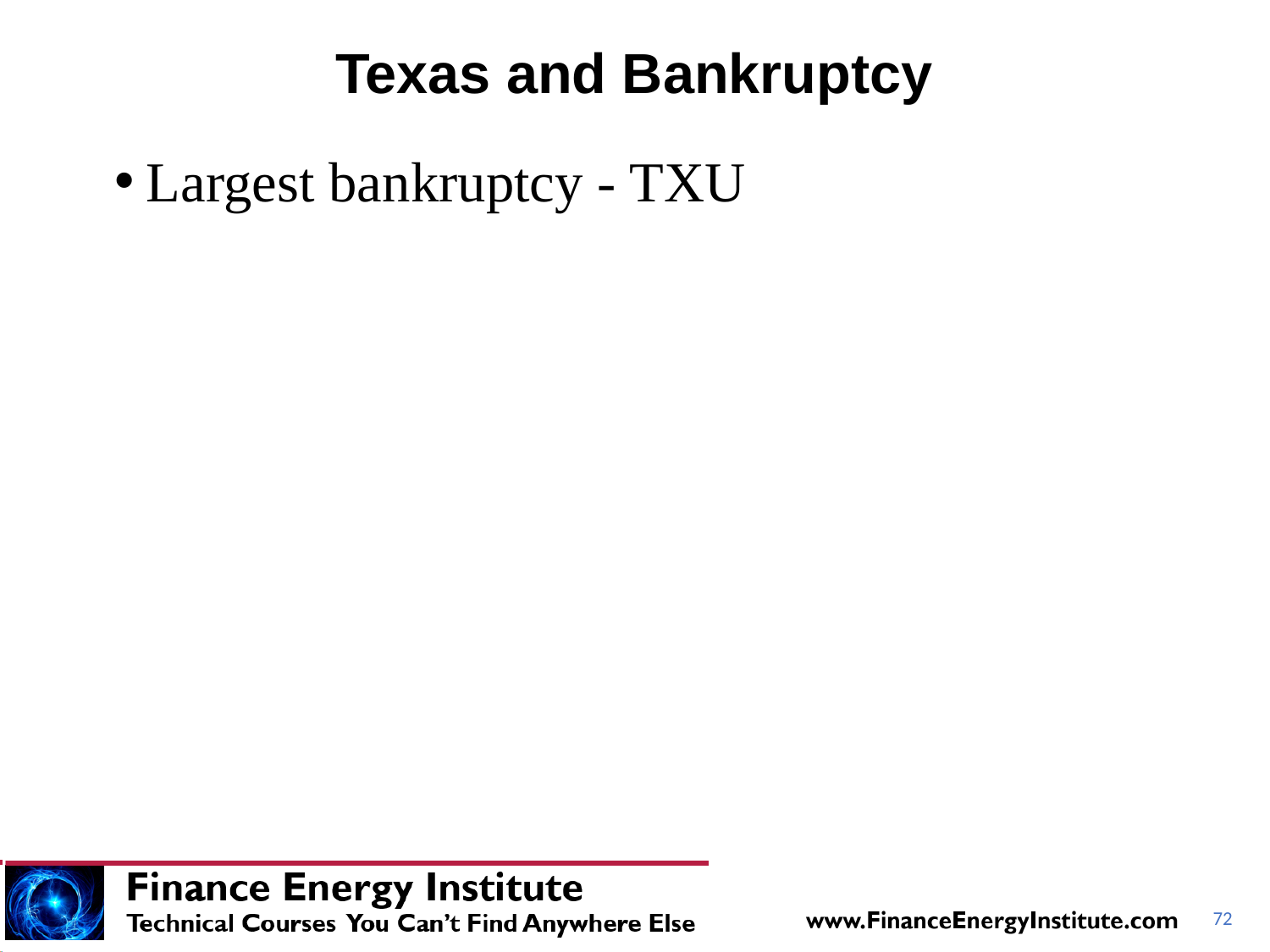

# Texas and Bankruptcy
Largest bankruptcy - TXU
72